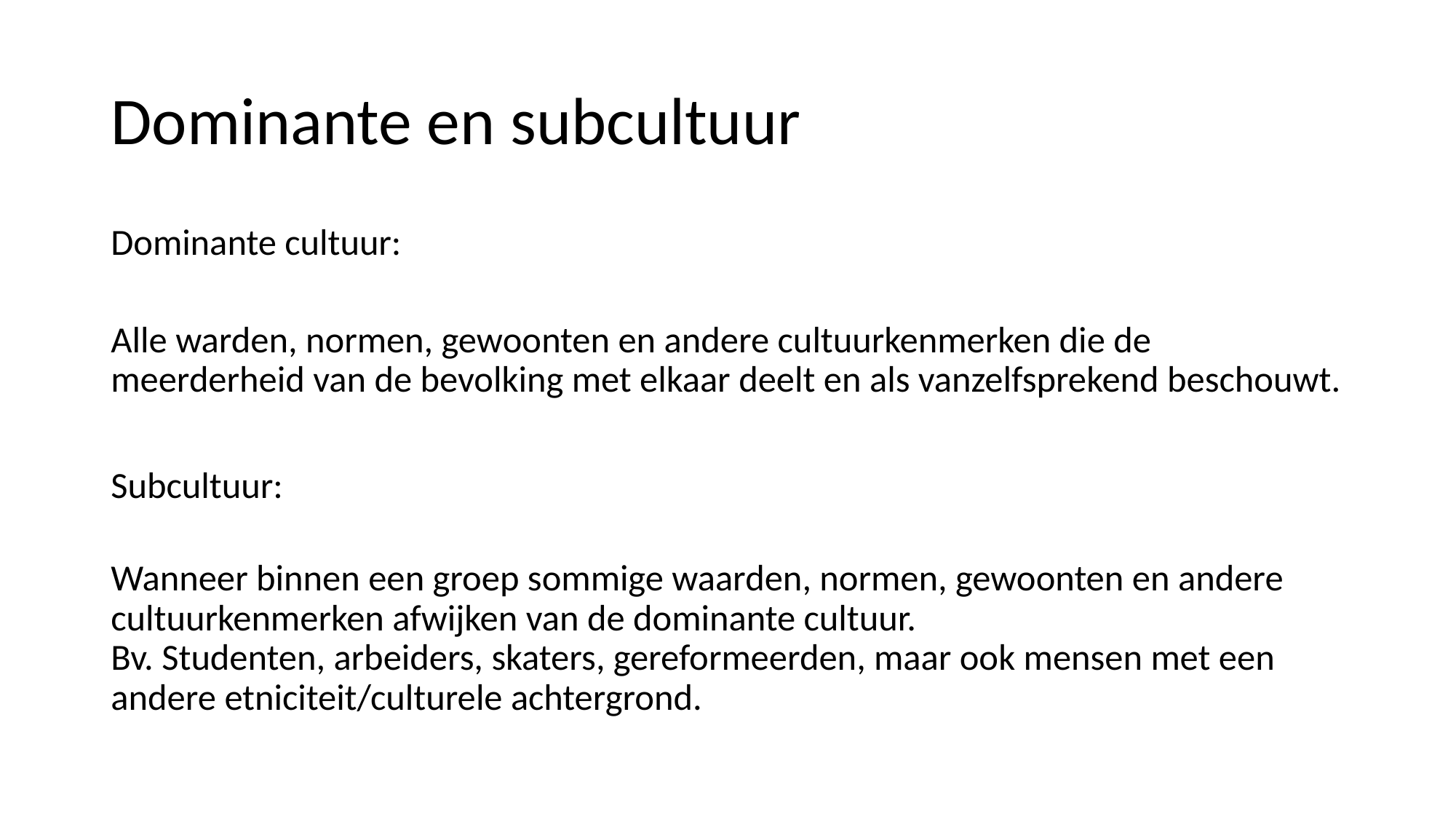

# Dominante en subcultuur
Dominante cultuur:
Alle warden, normen, gewoonten en andere cultuurkenmerken die de meerderheid van de bevolking met elkaar deelt en als vanzelfsprekend beschouwt.

Subcultuur:
Wanneer binnen een groep sommige waarden, normen, gewoonten en andere cultuurkenmerken afwijken van de dominante cultuur.
Bv. Studenten, arbeiders, skaters, gereformeerden, maar ook mensen met een andere etniciteit/culturele achtergrond.